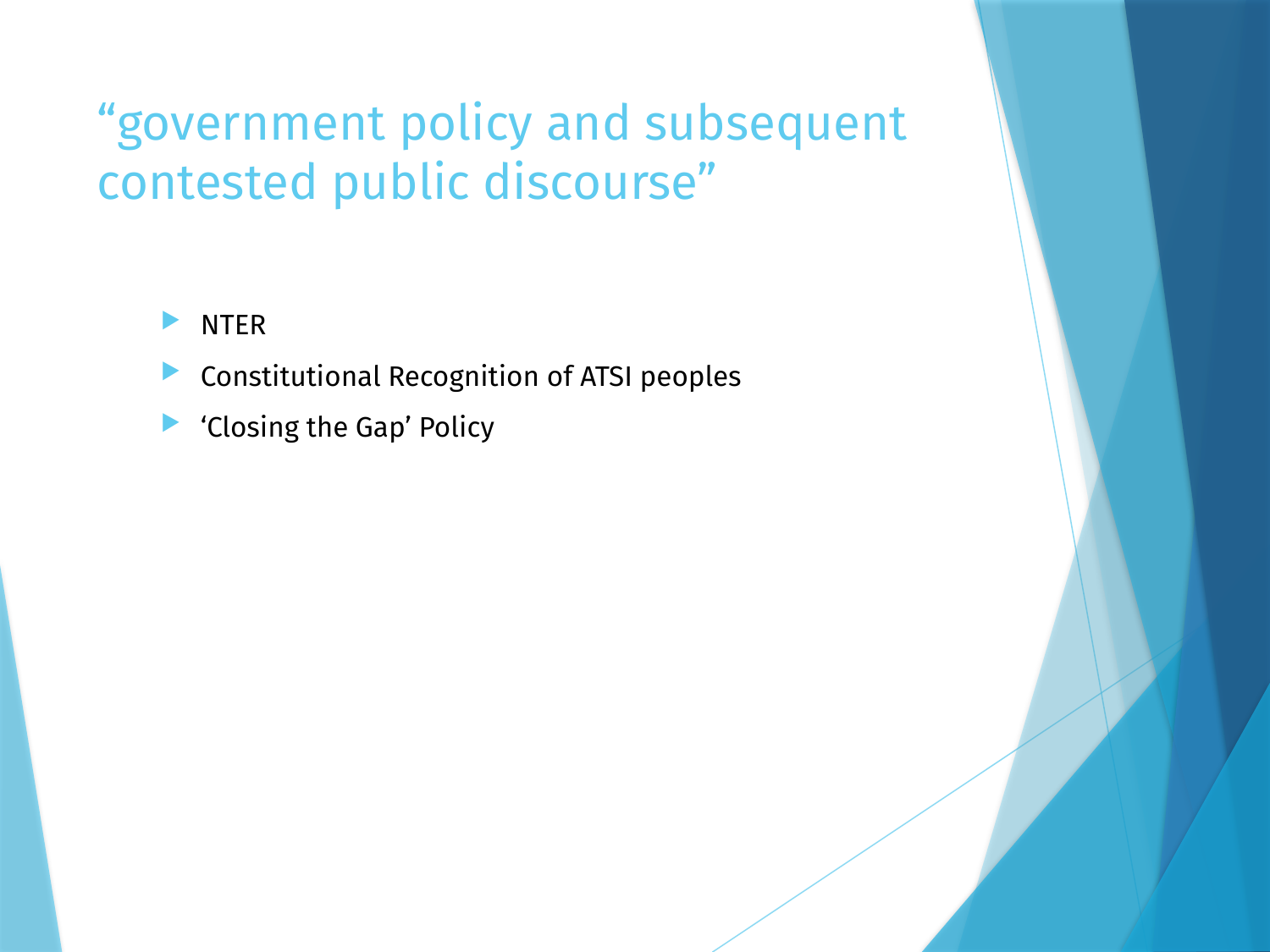

# “government policy and subsequent contested public discourse”
NTER
Constitutional Recognition of ATSI peoples
‘Closing the Gap’ Policy